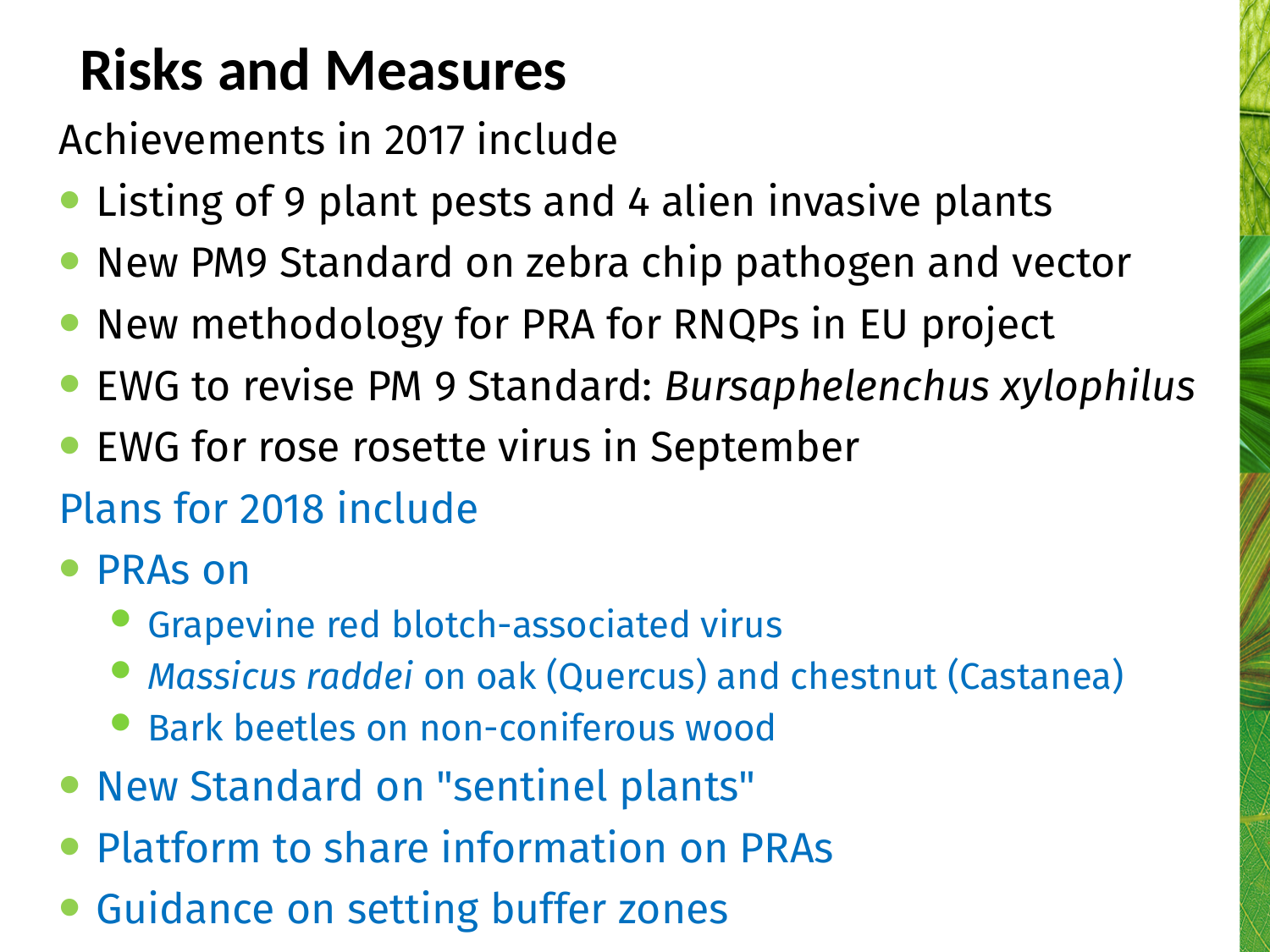

# Risks and Measures
Achievements in 2017 include
Listing of 9 plant pests and 4 alien invasive plants
New PM9 Standard on zebra chip pathogen and vector
New methodology for PRA for RNQPs in EU project
EWG to revise PM 9 Standard: Bursaphelenchus xylophilus
EWG for rose rosette virus in September
Plans for 2018 include
PRAs on
Grapevine red blotch-associated virus
Massicus raddei on oak (Quercus) and chestnut (Castanea)
Bark beetles on non-coniferous wood
New Standard on "sentinel plants"
Platform to share information on PRAs
Guidance on setting buffer zones